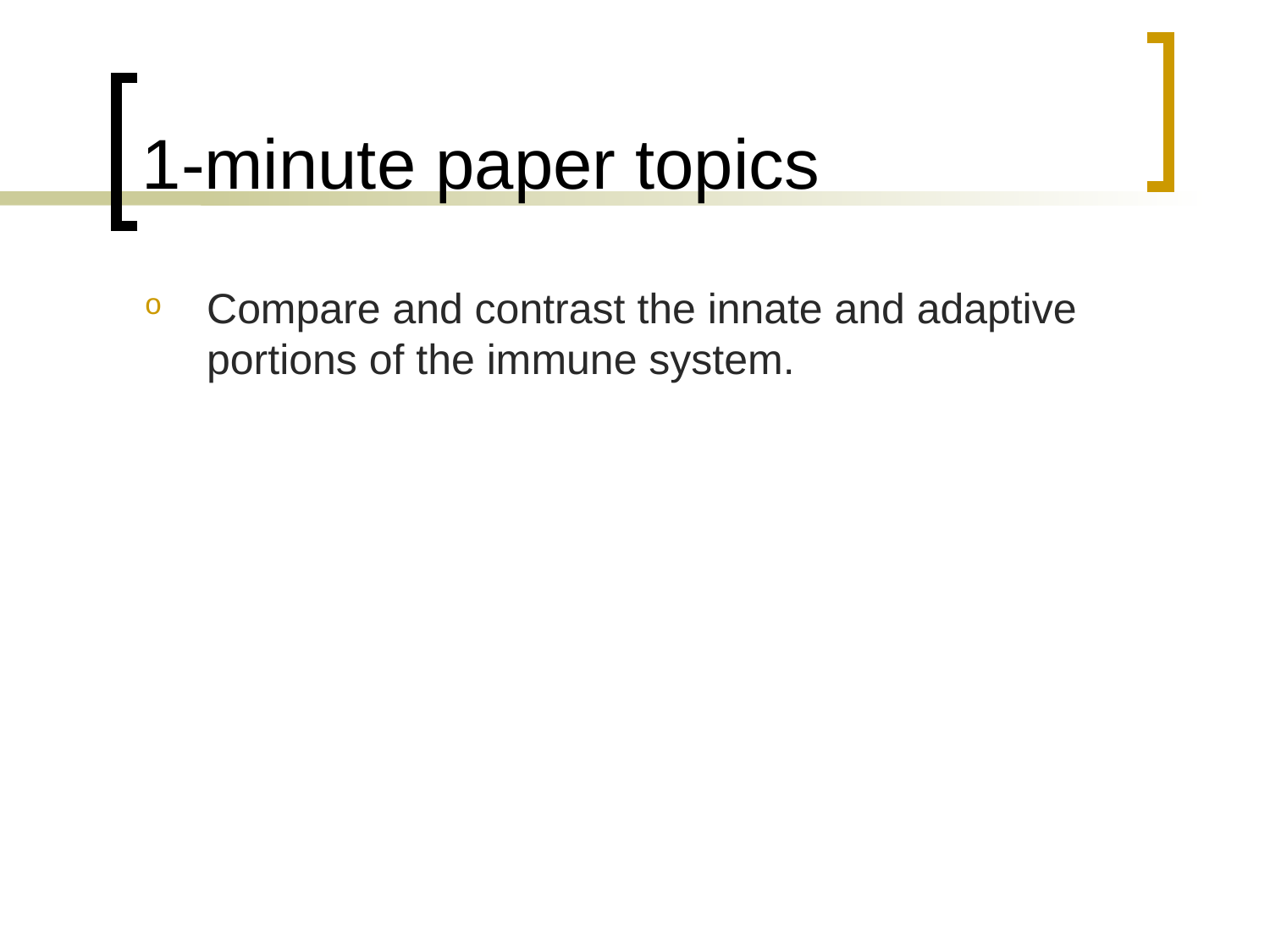

# 1-minute paper topics
Compare and contrast the innate and adaptive portions of the immune system.